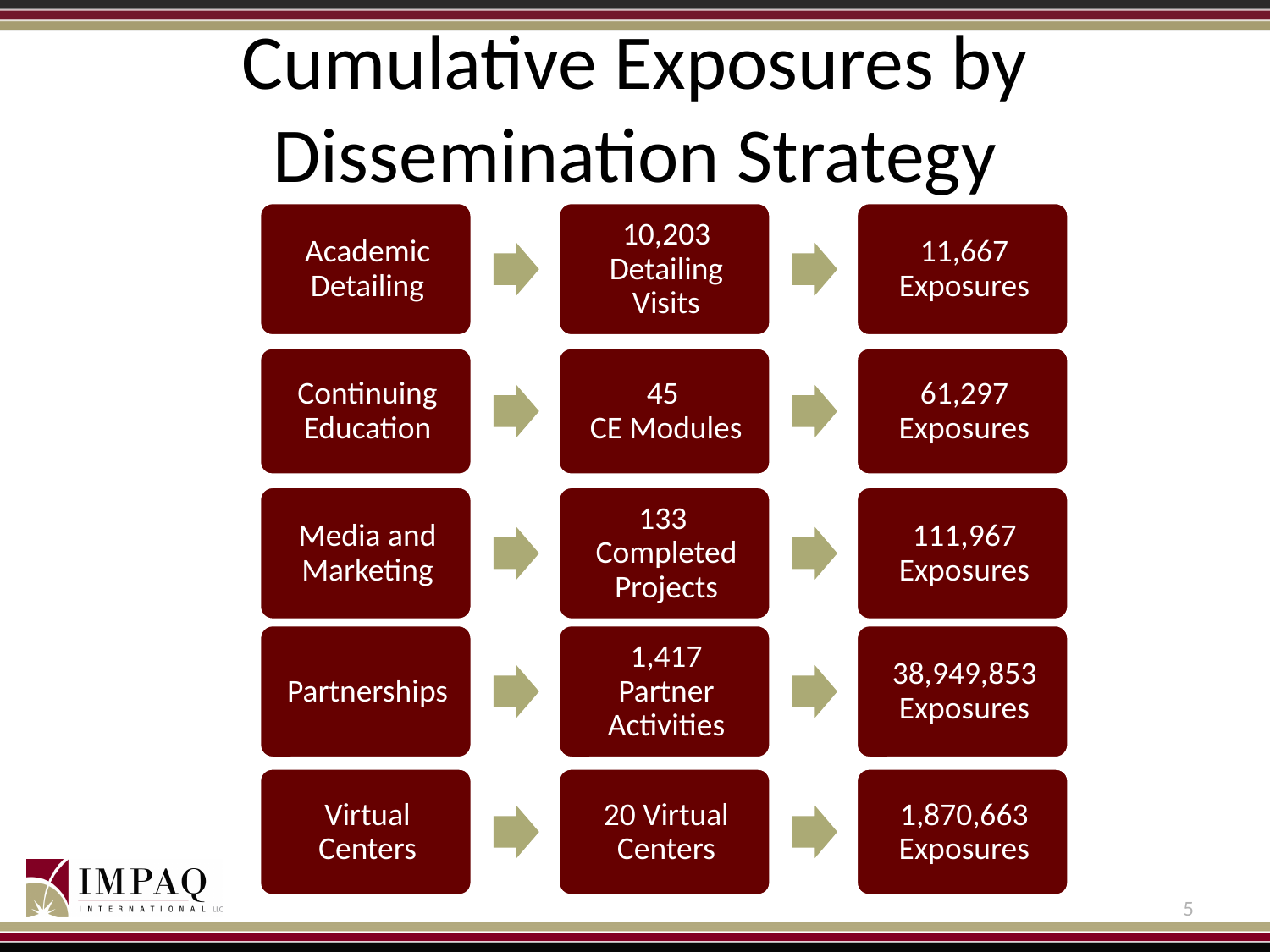

# Cumulative Exposures by Dissemination Strategy
Academic Detailing

10,203
Detailing Visits

11,667 Exposures
Continuing Education

45
CE Modules

61,297 Exposures
Media and Marketing

133
Completed Projects

111,967 Exposures
Partnerships

1,417
Partner Activities

38,949,853 Exposures
Virtual Centers

20 Virtual Centers

1,870,663 Exposures
5